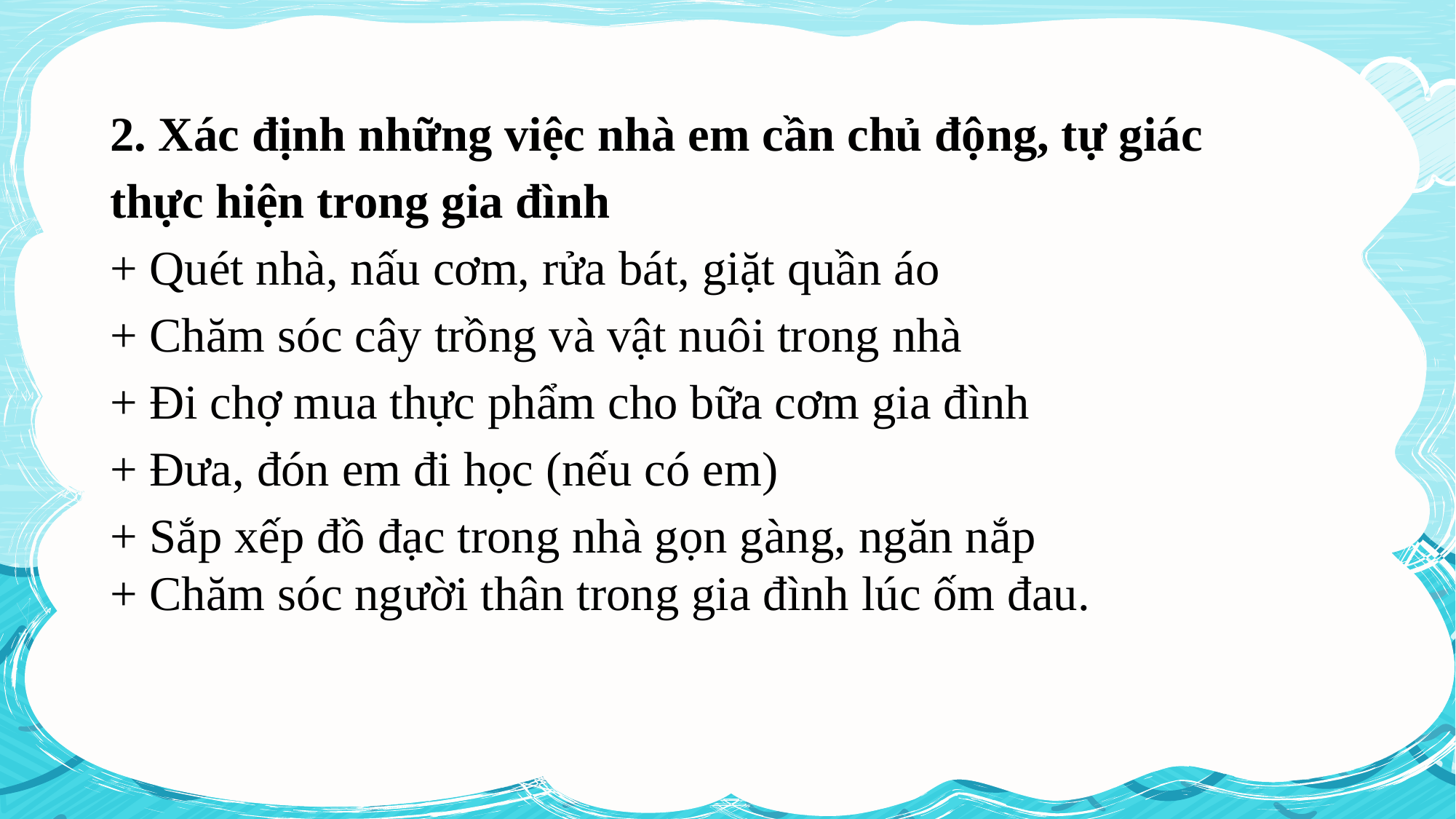

2. Xác định những việc nhà em cần chủ động, tự giác thực hiện trong gia đình
+ Quét nhà, nấu cơm, rửa bát, giặt quần áo
+ Chăm sóc cây trồng và vật nuôi trong nhà
+ Đi chợ mua thực phẩm cho bữa cơm gia đình
+ Đưa, đón em đi học (nếu có em)
+ Sắp xếp đồ đạc trong nhà gọn gàng, ngăn nắp
+ Chăm sóc người thân trong gia đình lúc ốm đau.